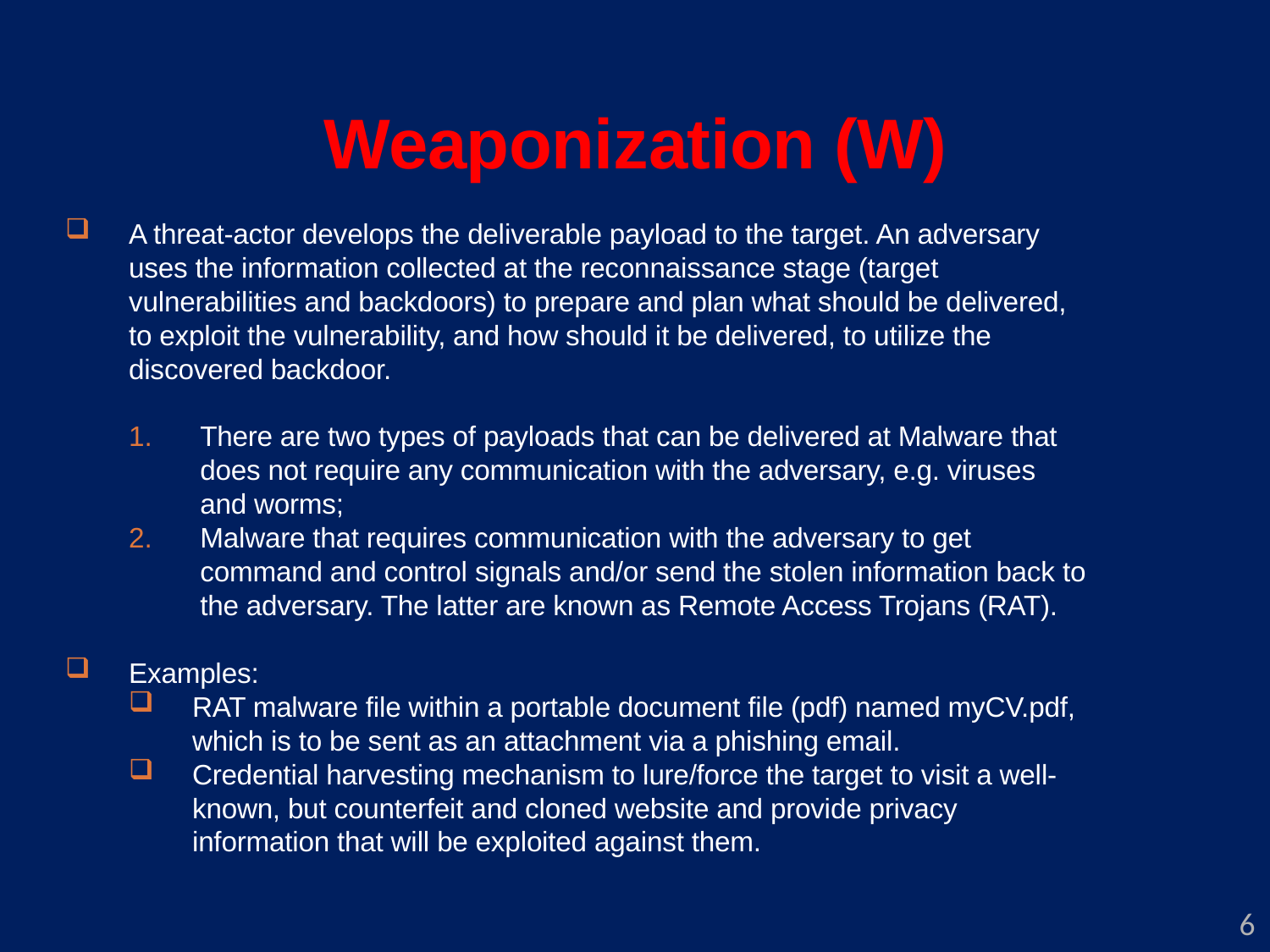

Weaponization (W)
A threat-actor develops the deliverable payload to the target. An adversary uses the information collected at the reconnaissance stage (target vulnerabilities and backdoors) to prepare and plan what should be delivered, to exploit the vulnerability, and how should it be delivered, to utilize the discovered backdoor.

There are two types of payloads that can be delivered at Malware that does not require any communication with the adversary, e.g. viruses and worms;
Malware that requires communication with the adversary to get command and control signals and/or send the stolen information back to the adversary. The latter are known as Remote Access Trojans (RAT).

Examples:
RAT malware file within a portable document file (pdf) named myCV.pdf, which is to be sent as an attachment via a phishing email.
Credential harvesting mechanism to lure/force the target to visit a well-known, but counterfeit and cloned website and provide privacy information that will be exploited against them.
6